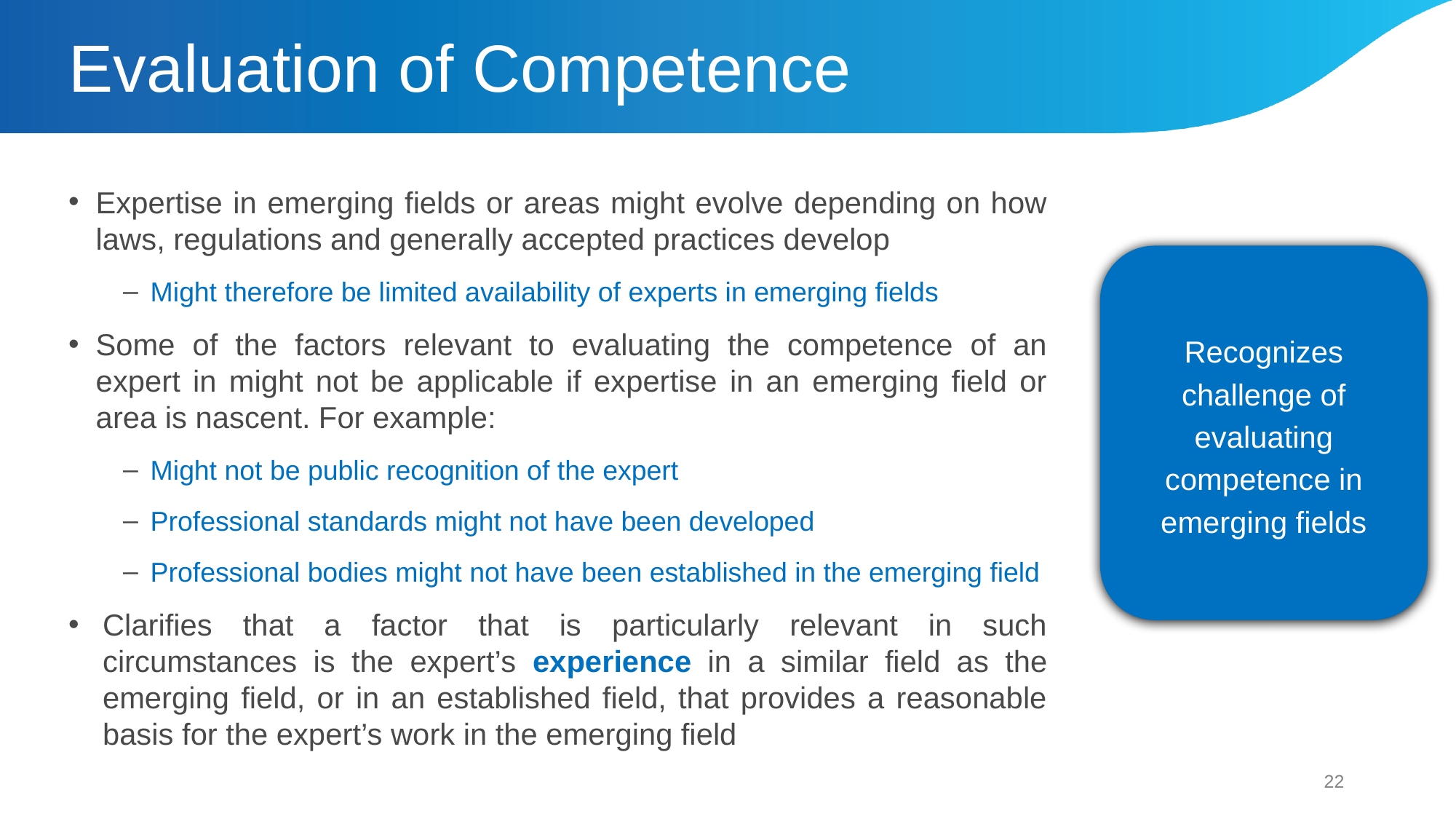

# Evaluation of Competence
Expertise in emerging fields or areas might evolve depending on how laws, regulations and generally accepted practices develop
Might therefore be limited availability of experts in emerging fields
Some of the factors relevant to evaluating the competence of an expert in might not be applicable if expertise in an emerging field or area is nascent. For example:
Might not be public recognition of the expert
Professional standards might not have been developed
Professional bodies might not have been established in the emerging field
Clarifies that a factor that is particularly relevant in such circumstances is the expert’s experience in a similar field as the emerging field, or in an established field, that provides a reasonable basis for the expert’s work in the emerging field
Recognizes challenge of evaluating competence in emerging fields
22